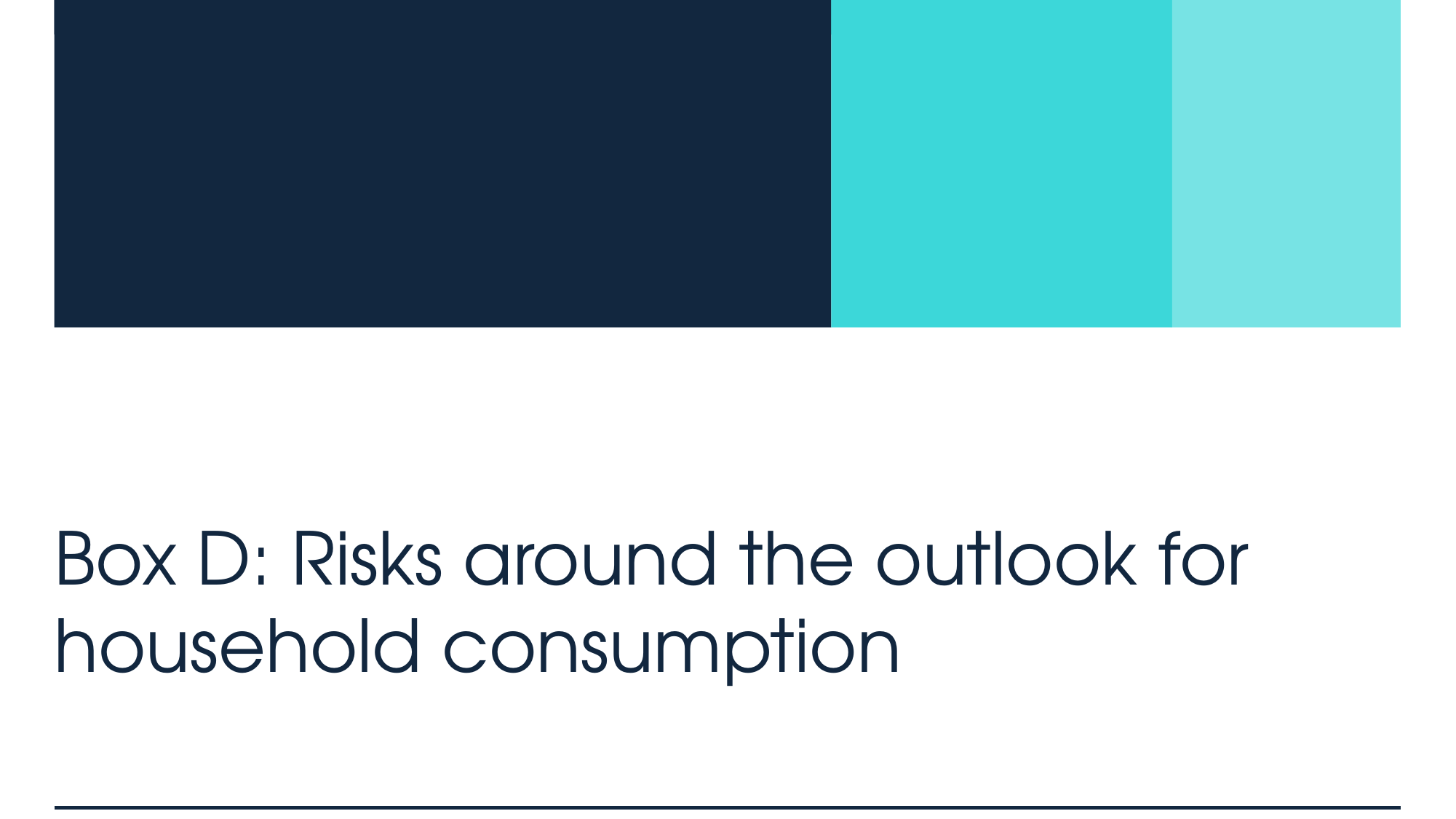

Box D: Risks around the outlook for household consumption